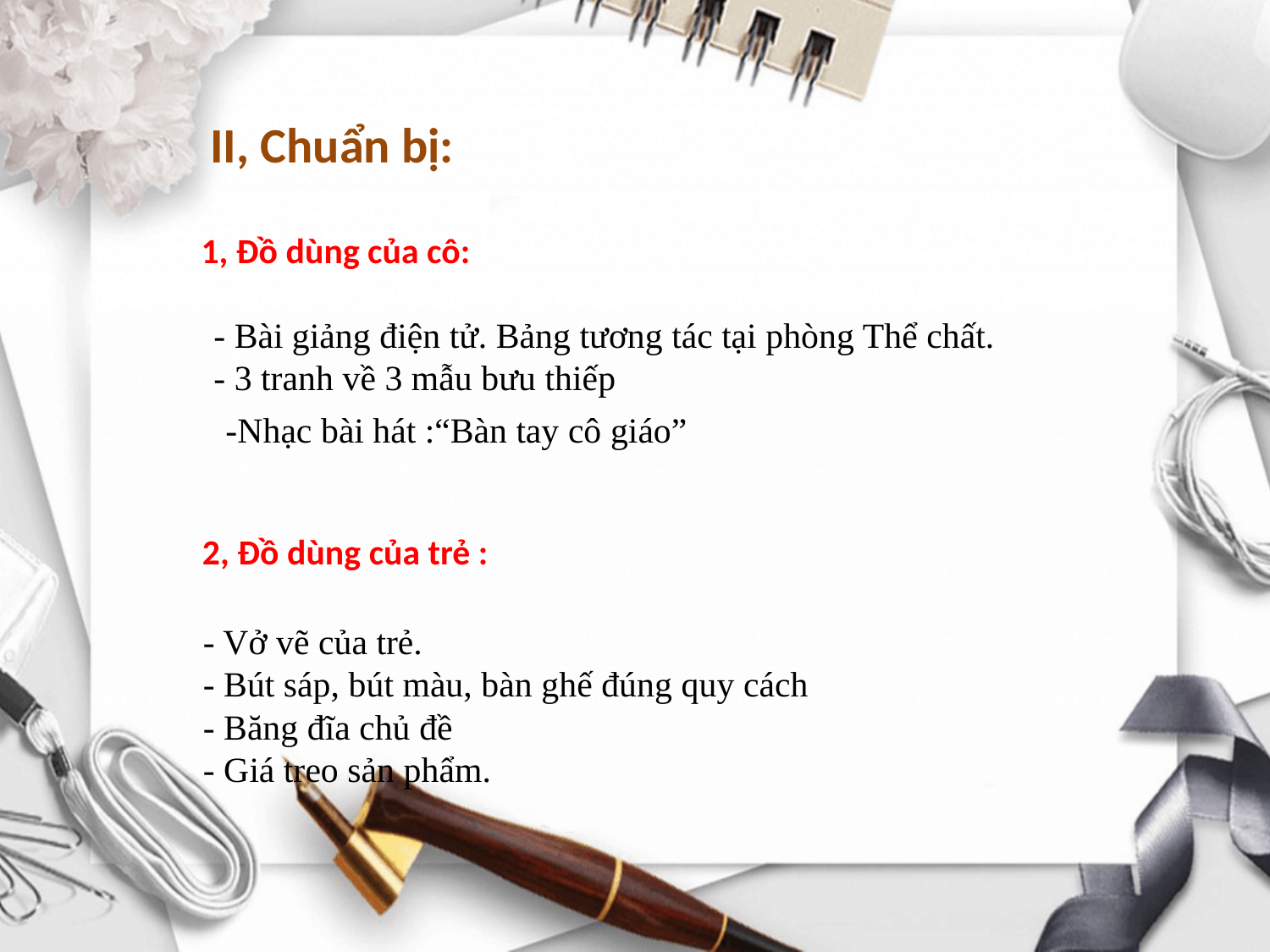

II, Chuẩn bị:
1, Đồ dùng của cô:

- Bài giảng điện tử. Bảng tương tác tại phòng Thể chất.
- 3 tranh về 3 mẫu bưu thiếp
-Nhạc bài hát :“Bàn tay cô giáo”
2, Đồ dùng của trẻ :

- Vở vẽ của trẻ.
- Bút sáp, bút màu, bàn ghế đúng quy cách
- Băng đĩa chủ đề
- Giá treo sản phẩm.